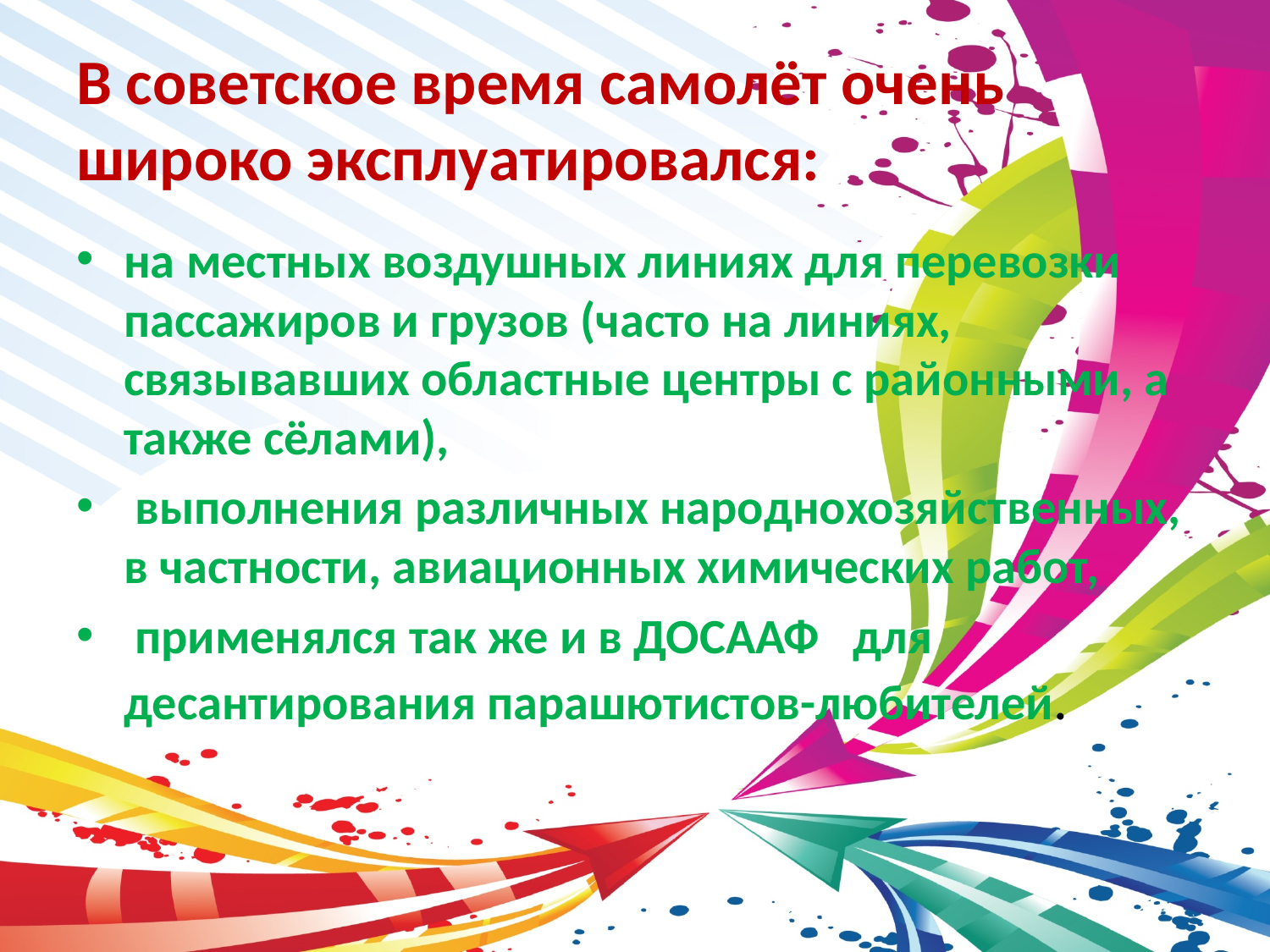

# В советское время самолёт очень широко эксплуатировался:
на местных воздушных линиях для перевозки пассажиров и грузов (часто на линиях, связывавших областные центры с районными, а также сёлами),
 выполнения различных народнохозяйственных, в частности, авиационных химических работ,
 применялся так же и в ДОСААФ   для десантирования парашютистов-любителей.